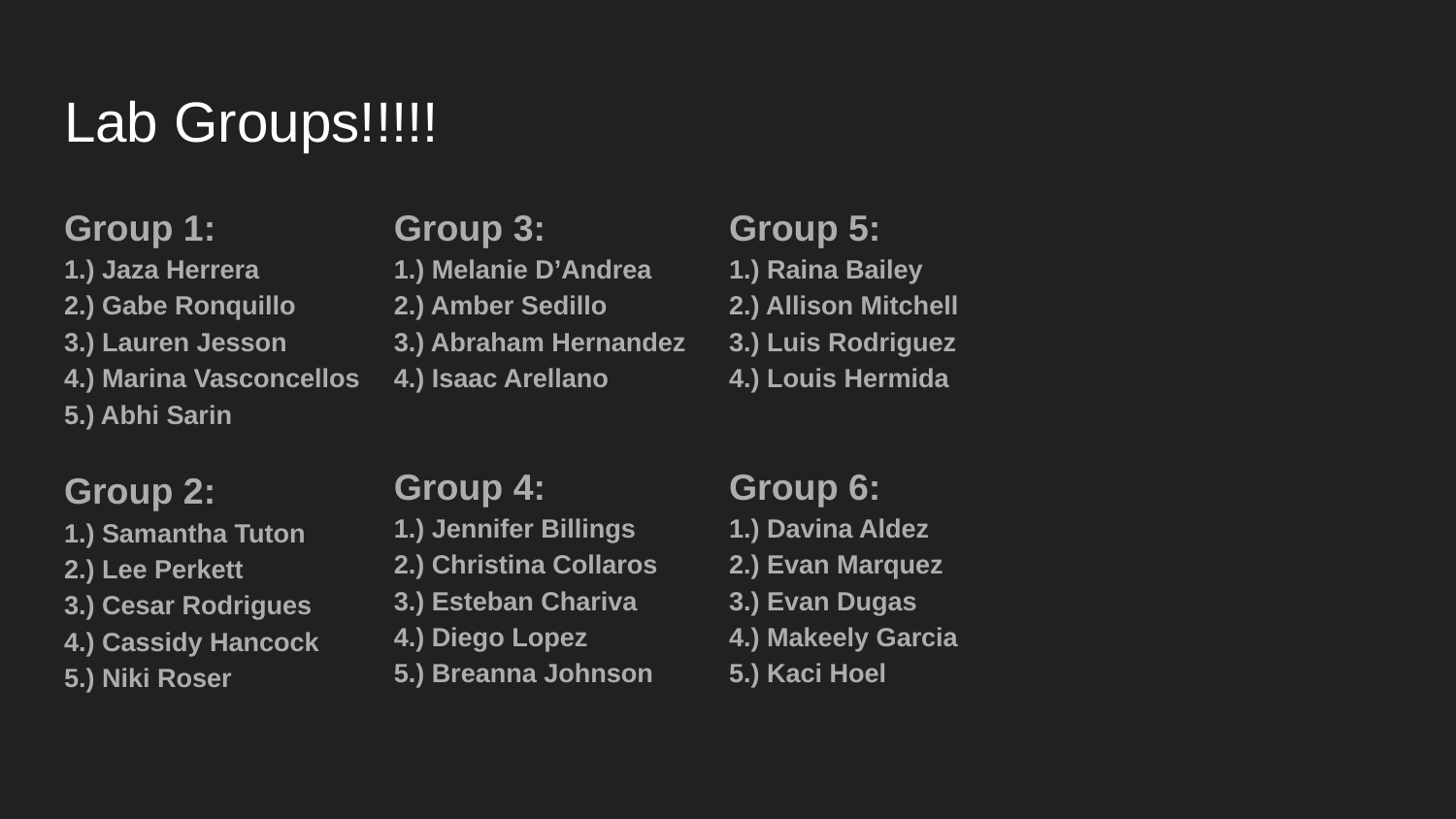

# Lab Groups!!!!!
Group 1:
1.) Jaza Herrera
2.) Gabe Ronquillo
3.) Lauren Jesson
4.) Marina Vasconcellos
5.) Abhi Sarin
Group 2:
1.) Samantha Tuton
2.) Lee Perkett
3.) Cesar Rodrigues
4.) Cassidy Hancock
5.) Niki Roser
Group 3:
1.) Melanie D’Andrea
2.) Amber Sedillo
3.) Abraham Hernandez
4.) Isaac Arellano
Group 4:
1.) Jennifer Billings
2.) Christina Collaros
3.) Esteban Chariva
4.) Diego Lopez
5.) Breanna Johnson
Group 5:
1.) Raina Bailey
2.) Allison Mitchell
3.) Luis Rodriguez
4.) Louis Hermida
Group 6:
1.) Davina Aldez
2.) Evan Marquez
3.) Evan Dugas
4.) Makeely Garcia
5.) Kaci Hoel